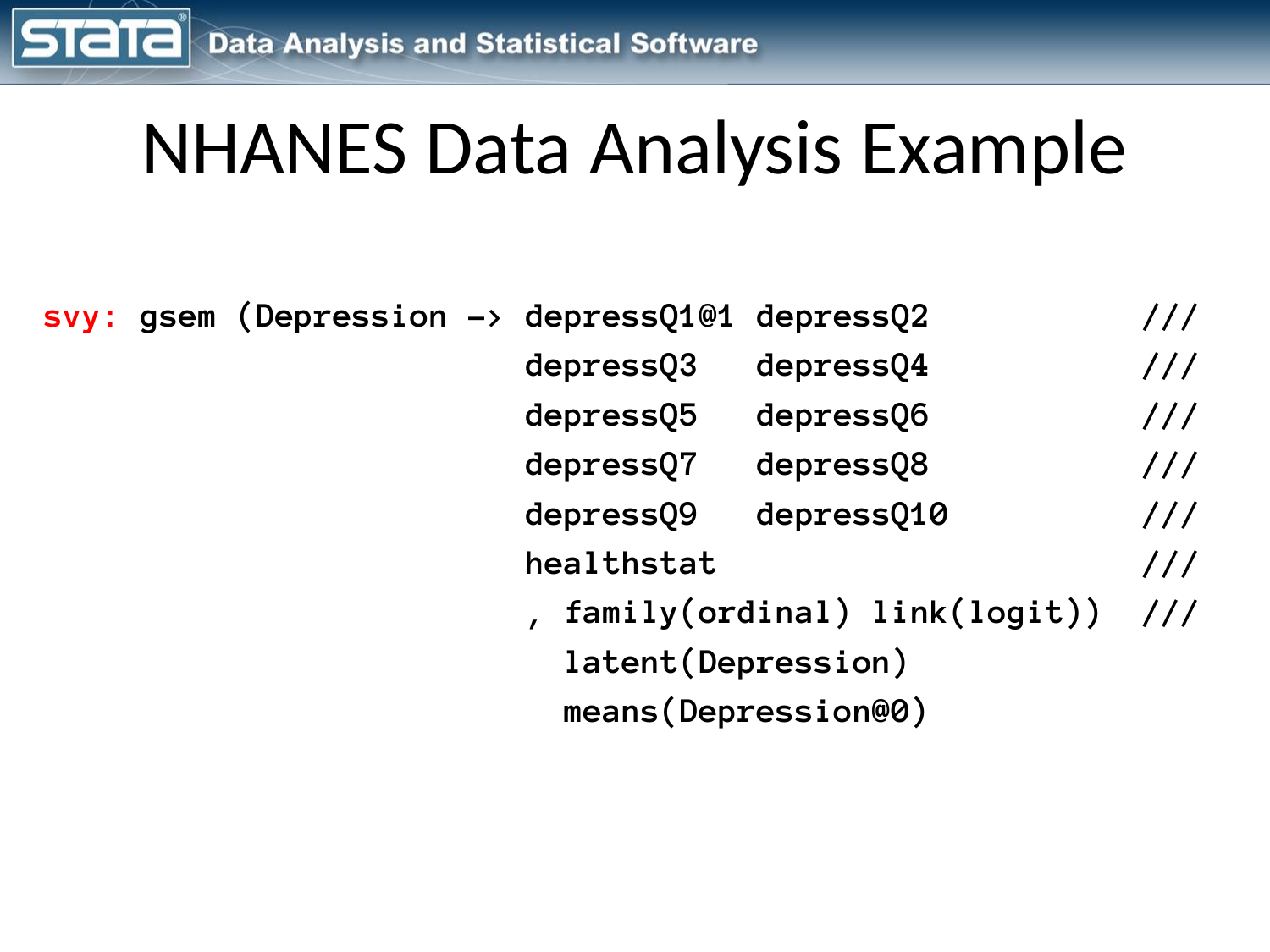

# NHANES Data Analysis Example
svy: gsem (Depression -> depressQ1@1 depressQ2           ///
                         depressQ3   depressQ4           ///
                         depressQ5   depressQ6           ///
                         depressQ7   depressQ8           ///
                         depressQ9   depressQ10          ///
                         healthstat                      ///
                         , family(ordinal) link(logit))  ///
                           latent(Depression)
                           means(Depression@0)